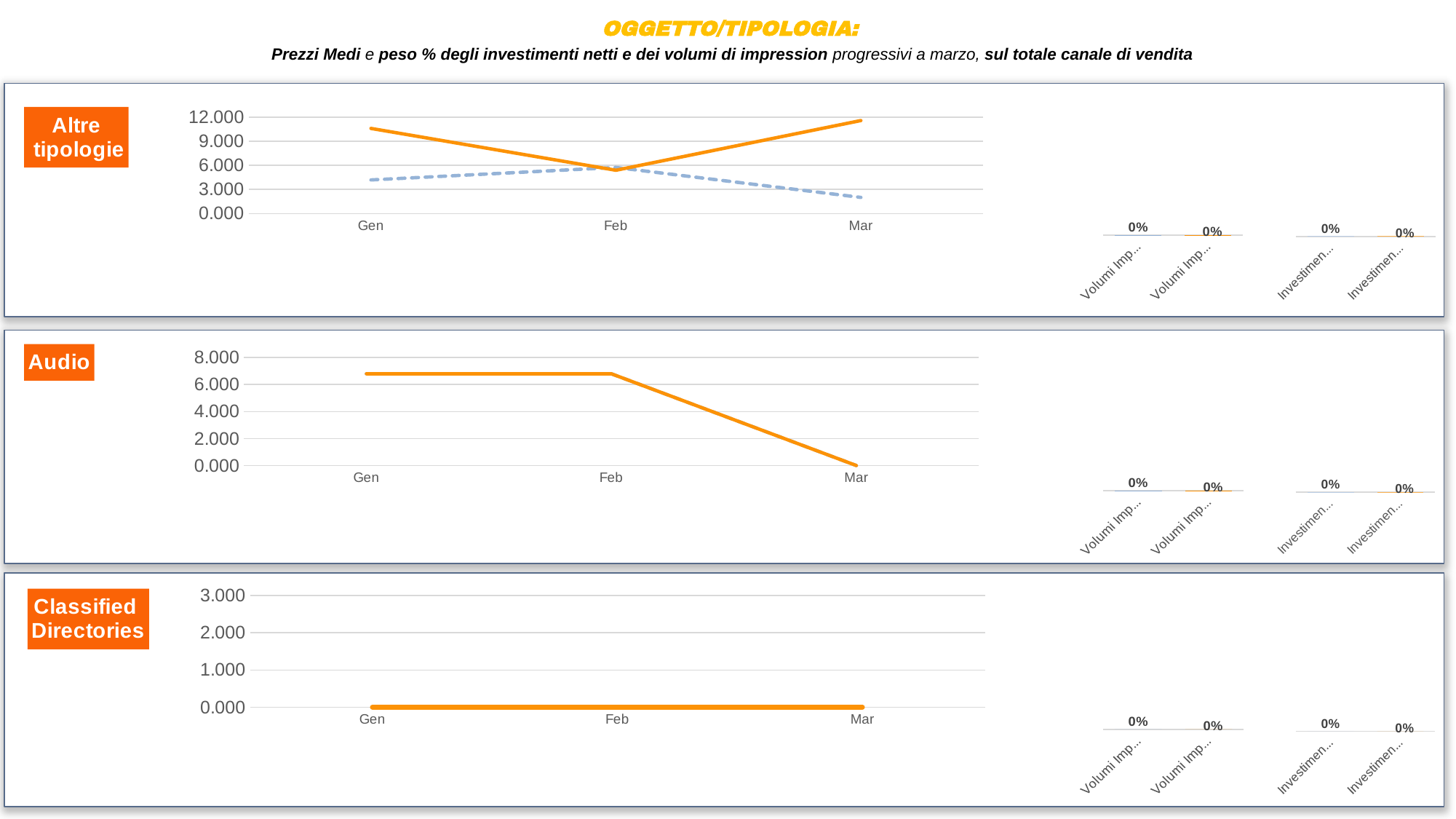

OGGETTO/TIPOLOGIA:
 Prezzi Medi e peso % degli investimenti netti e dei volumi di impression progressivi a marzo, sul totale canale di vendita

### Chart

| Category | Altre tipologie |
|---|---|
| Investimenti netti 2017 | 0.0030879992000066286 |
| Investimenti netti 2018 | 0.0030374383496648153 |

### Chart

| Category | Altre tipologie |
|---|---|
| Volumi Impression 2017 | 0.0012618843917287848 |
| Volumi Impression 2018 | 0.0005354495067601029 |

### Chart: Altre
 tipologie

| Category | 2017 | 2018 |
|---|---|---|
| Gen | 4.180313248485604 | 10.592935847954859 |
| Feb | 5.734831264131053 | 5.385175899280623 |
| Mar | 2.0038546534433714 | 11.566682227905567 |

### Chart

| Category |
|---|

### Chart

| Category | Audio |
|---|---|
| Investimenti netti 2017 | 3.386287648346895e-06 |
| Investimenti netti 2018 | 2.1494281906810786e-05 |

### Chart

| Category | Audio |
|---|---|
| Volumi Impression 2017 | 8.505646674514764e-07 |
| Volumi Impression 2018 | 5.902624889584647e-06 |

### Chart: Audio

| Category | 2017 | 2018 |
|---|---|---|
| Gen | 6.800920910075838 | 6.799941067373858 |
| Feb | 6.799984652745804 | 6.800007686968554 |
| Mar | 0.0 | 0.0 |

### Chart

| Category | Classified/Directories |
|---|---|
| Investimenti netti 2017 | 0.0 |
| Investimenti netti 2018 | 0.0 |

### Chart

| Category | Classified/Directories |
|---|---|
| Volumi Impression 2017 | 0.0 |
| Volumi Impression 2018 | 0.0 |

### Chart: Classified
Directories

| Category | 2017 | 2018 |
|---|---|---|
| Gen | 0.0 | 0.0 |
| Feb | 0.0 | 0.0 |
| Mar | 0.0 | 0.0 |